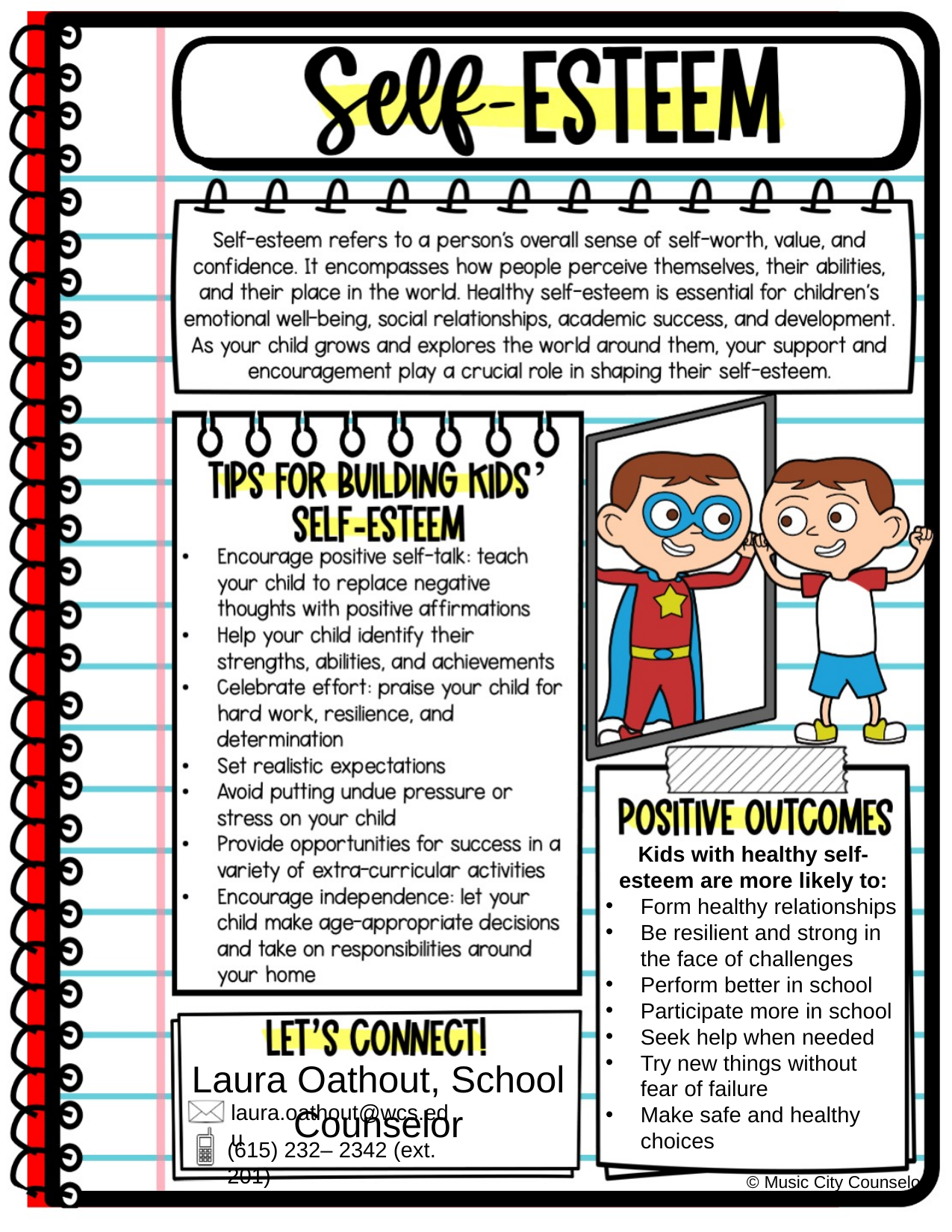

Kids with healthy self-esteem are more likely to:
Form healthy relationships
Be resilient and strong in the face of challenges
Perform better in school
Participate more in school
Seek help when needed
Try new things without fear of failure
Make safe and healthy choices

Laura Oathout, School Counselor
laura.oathout@wcs.edu
(615) 232– 2342 (ext. 201)
©️ Music City Counselor